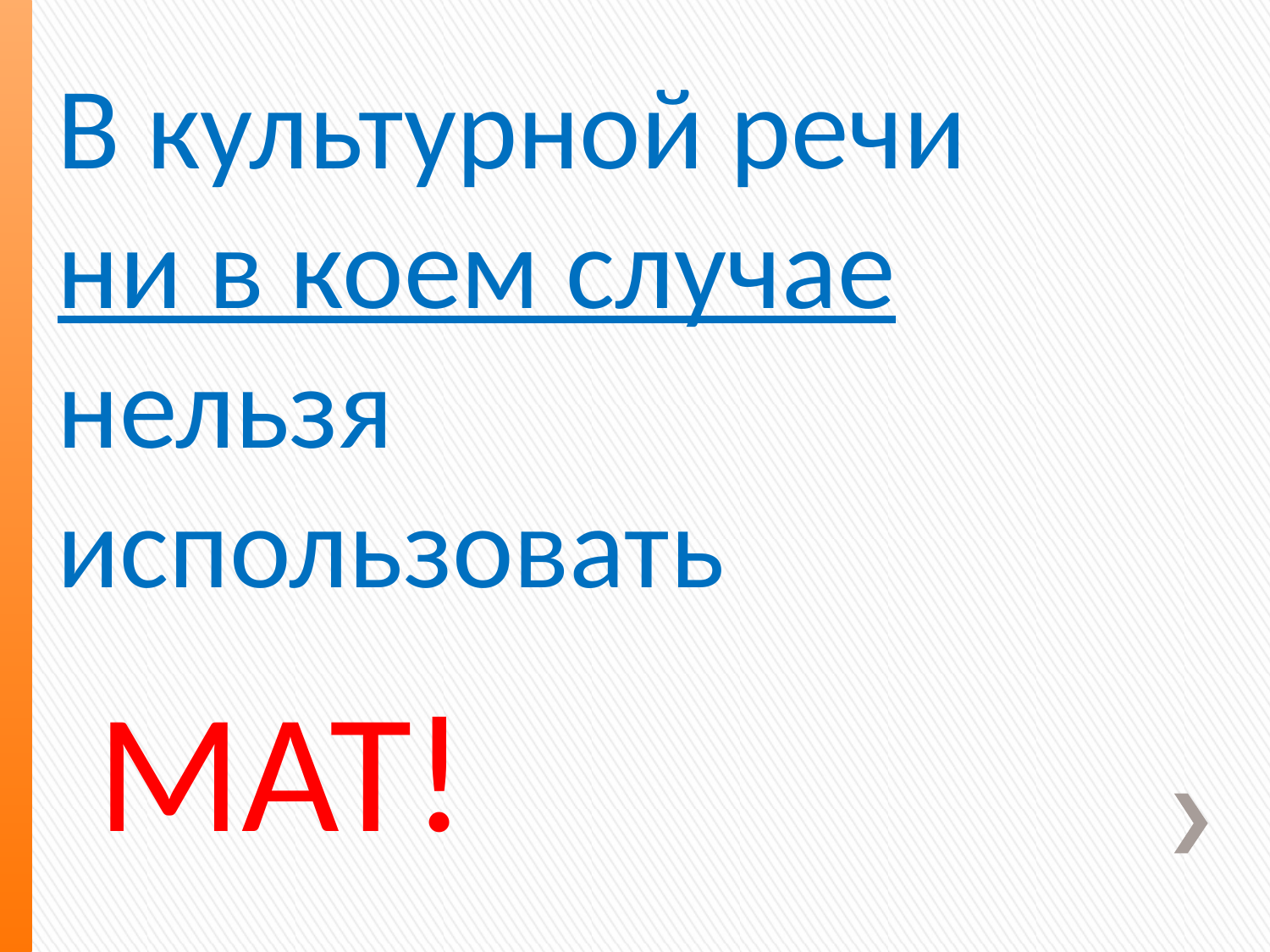

В культурной речи ни в коем случае нельзя использовать
МАТ!